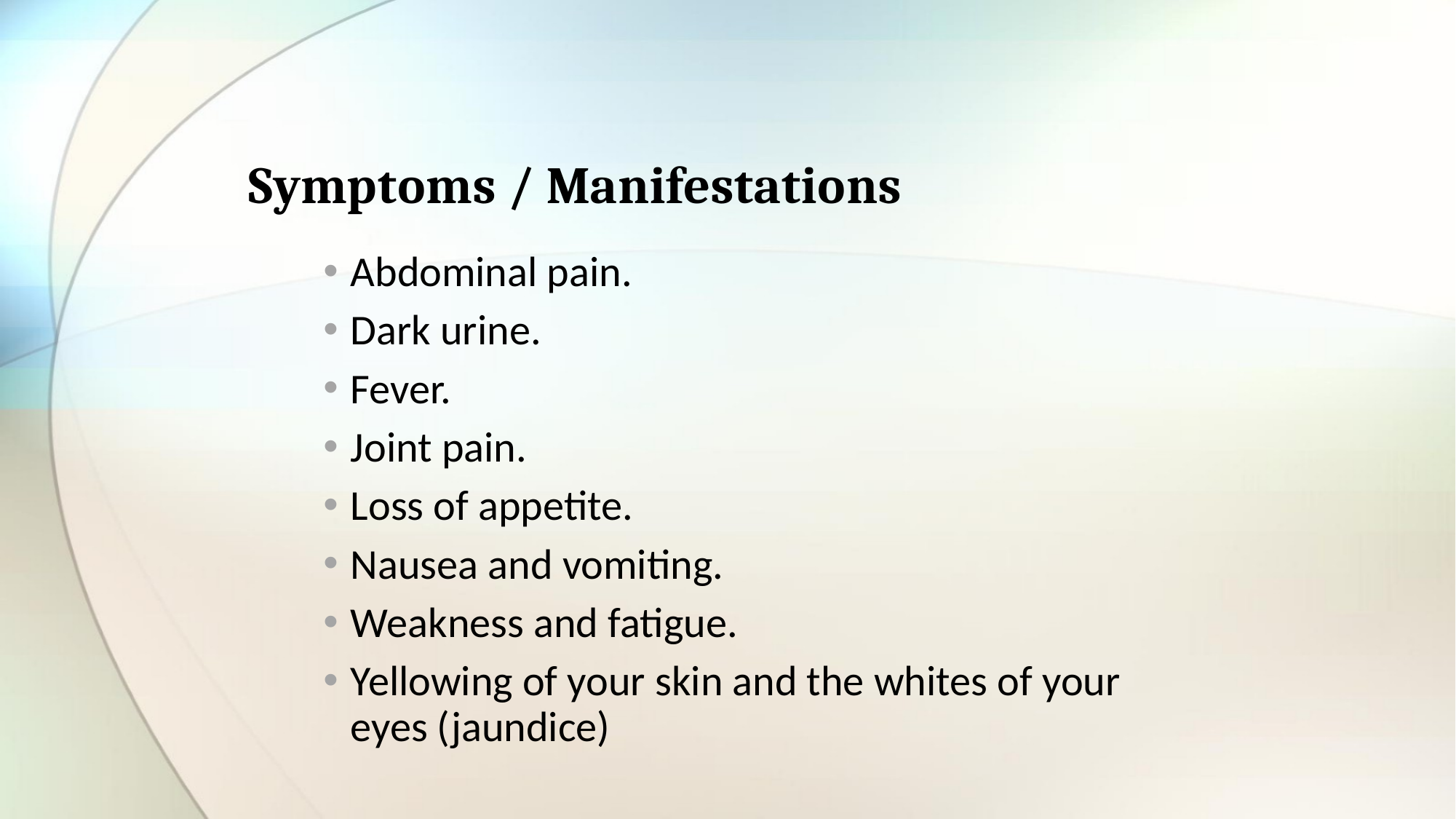

# Symptoms / Manifestations
Abdominal pain.
Dark urine.
Fever.
Joint pain.
Loss of appetite.
Nausea and vomiting.
Weakness and fatigue.
Yellowing of your skin and the whites of your eyes (jaundice)